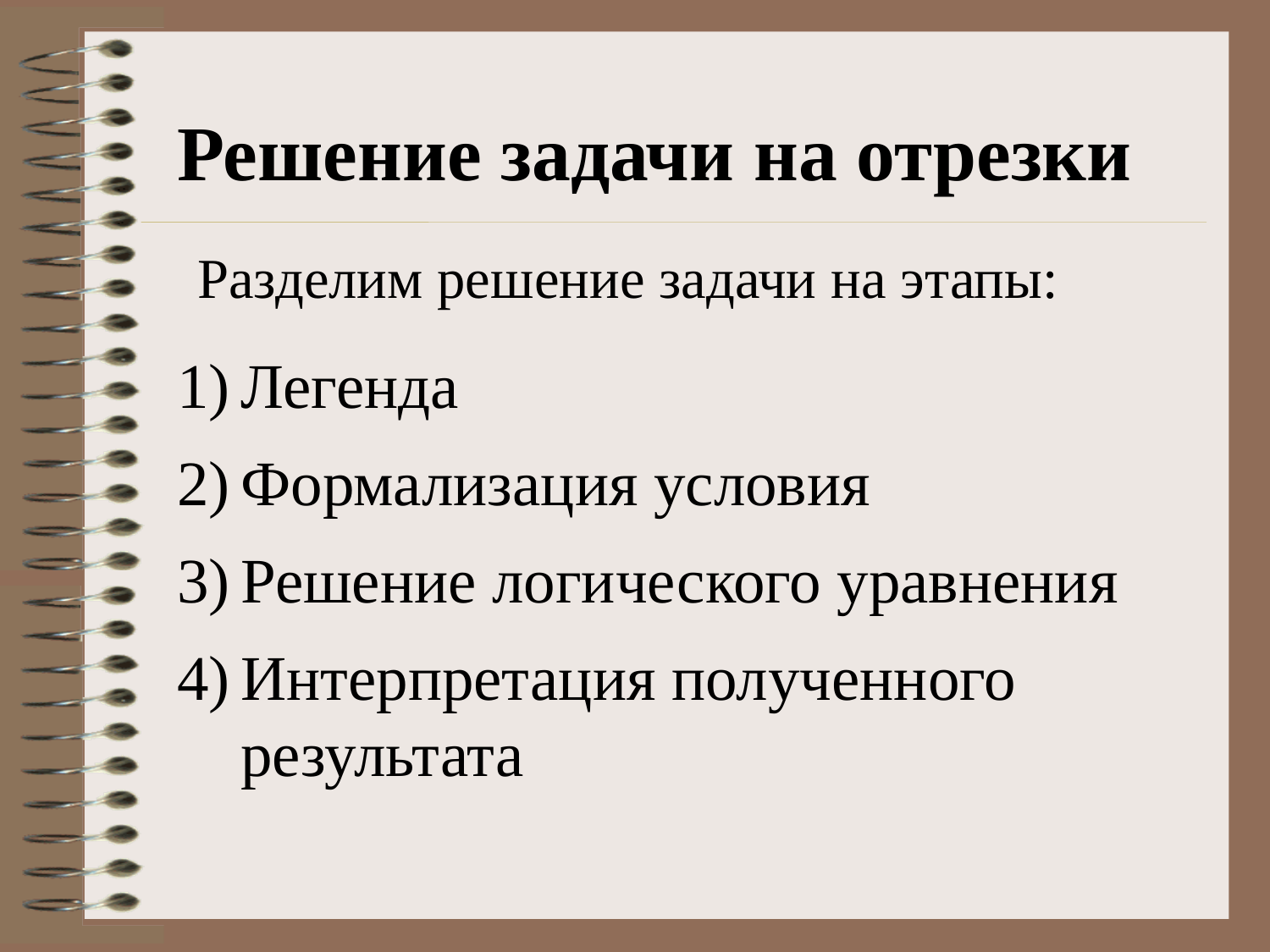

Решение задачи на отрезки
Разделим решение задачи на этапы:
Легенда
Формализация условия
Решение логического уравнения
Интерпретация полученного результата